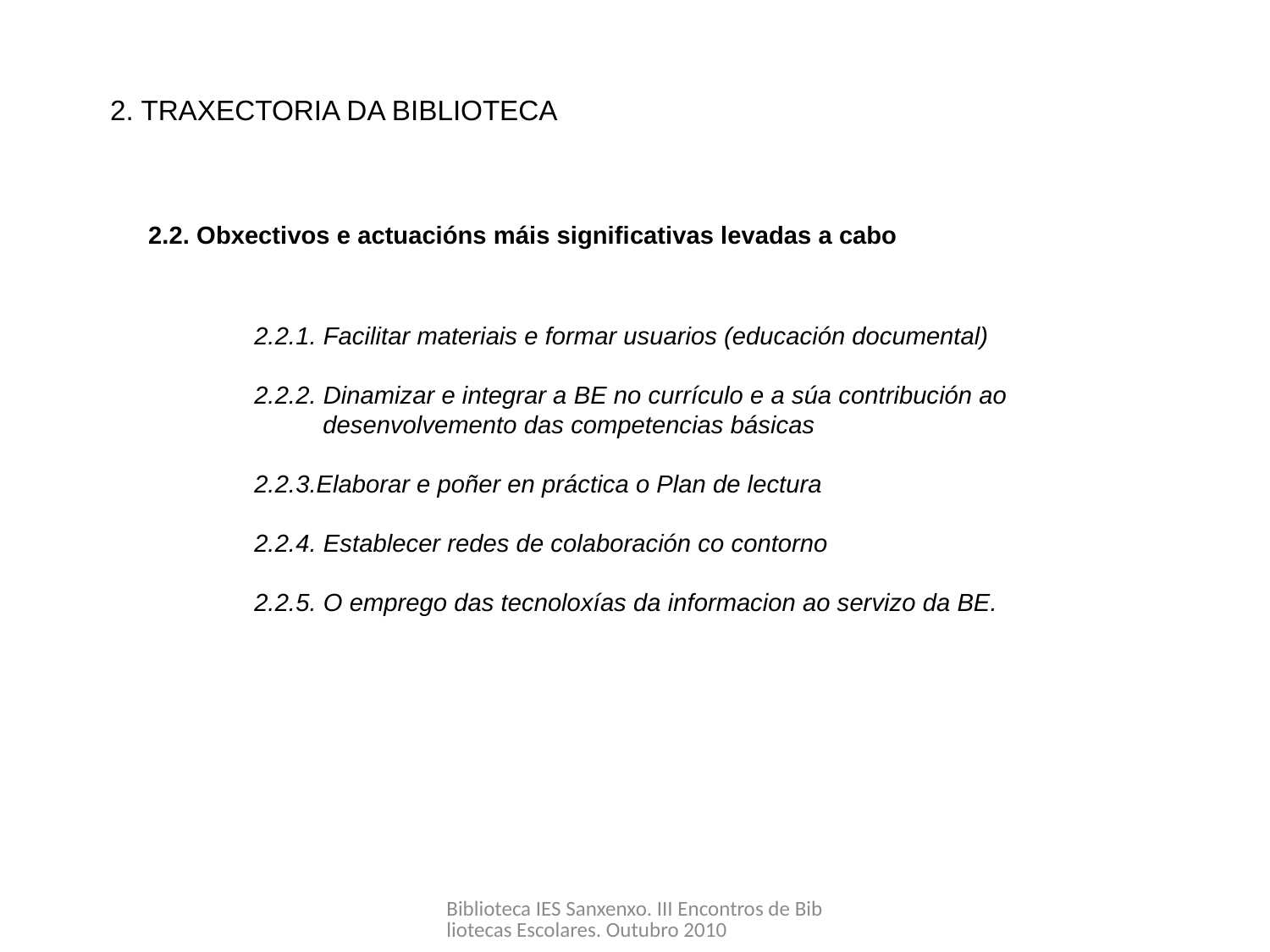

2. TRAXECTORIA DA BIBLIOTECA

   2.2. Obxectivos e actuacións máis significativas levadas a cabo

	2.2.1. Facilitar materiais e formar usuarios (educación documental)

	2.2.2. Dinamizar e integrar a BE no currículo e a súa contribución ao
                            desenvolvemento das competencias básicas

	2.2.3.Elaborar e poñer en práctica o Plan de lectura

	2.2.4. Establecer redes de colaboración co contorno

	2.2.5. O emprego das tecnoloxías da informacion ao servizo da BE.

Biblioteca IES Sanxenxo. III Encontros de Bibliotecas Escolares. Outubro 2010